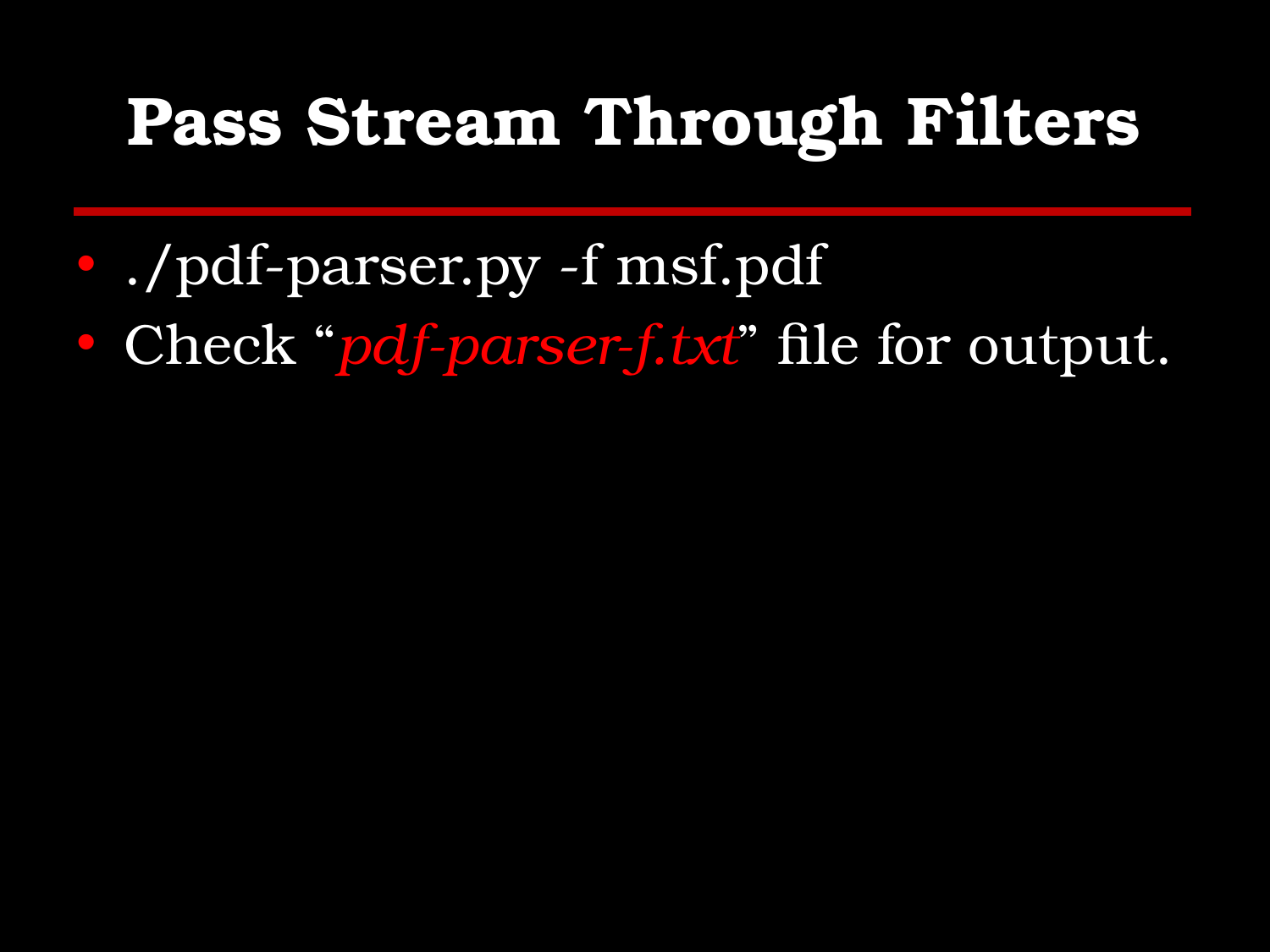

# Pass Stream Through Filters
./pdf-parser.py -f msf.pdf
Check “pdf-parser-f.txt” file for output.